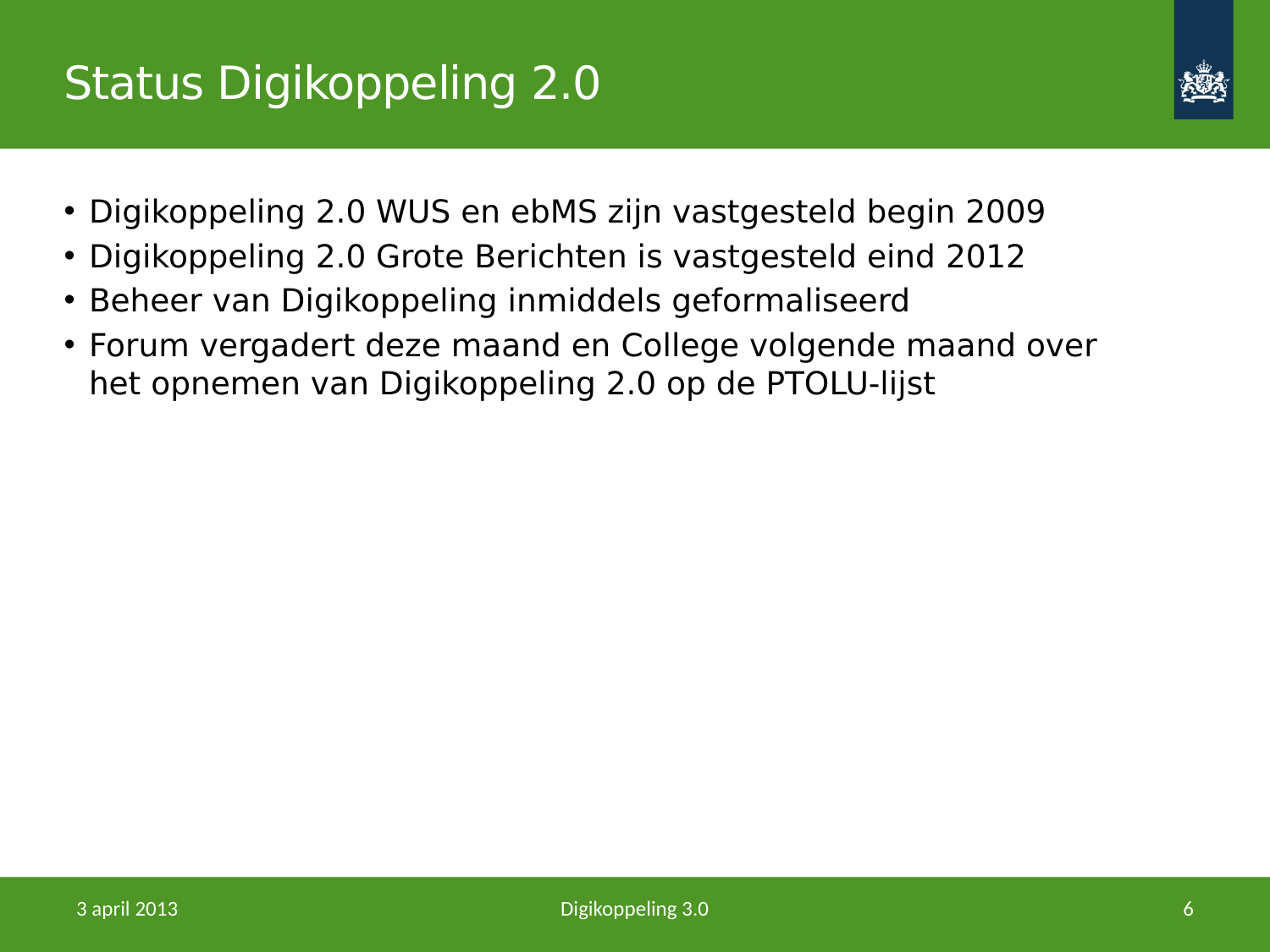

# Status Digikoppeling 2.0
Digikoppeling 2.0 WUS en ebMS zijn vastgesteld begin 2009
Digikoppeling 2.0 Grote Berichten is vastgesteld eind 2012
Beheer van Digikoppeling inmiddels geformaliseerd
Forum vergadert deze maand en College volgende maand over het opnemen van Digikoppeling 2.0 op de PTOLU-lijst

3 april 2013
Digikoppeling 3.0
6